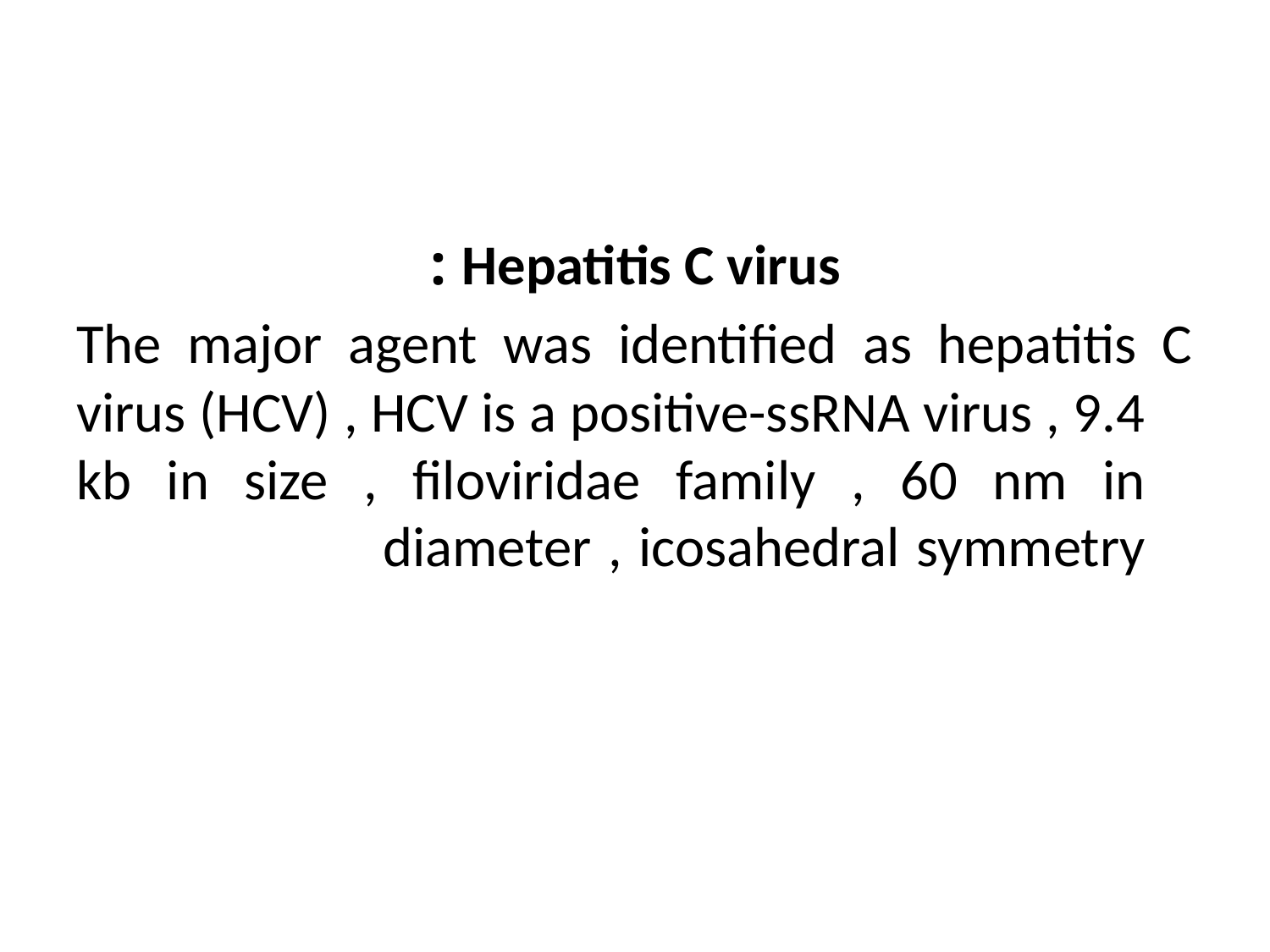

Hepatitis C virus :
The major agent was identified as hepatitis C virus (HCV) , HCV is a positive-ssRNA virus , 9.4 kb in size , filoviridae family , 60 nm in diameter , icosahedral symmetry